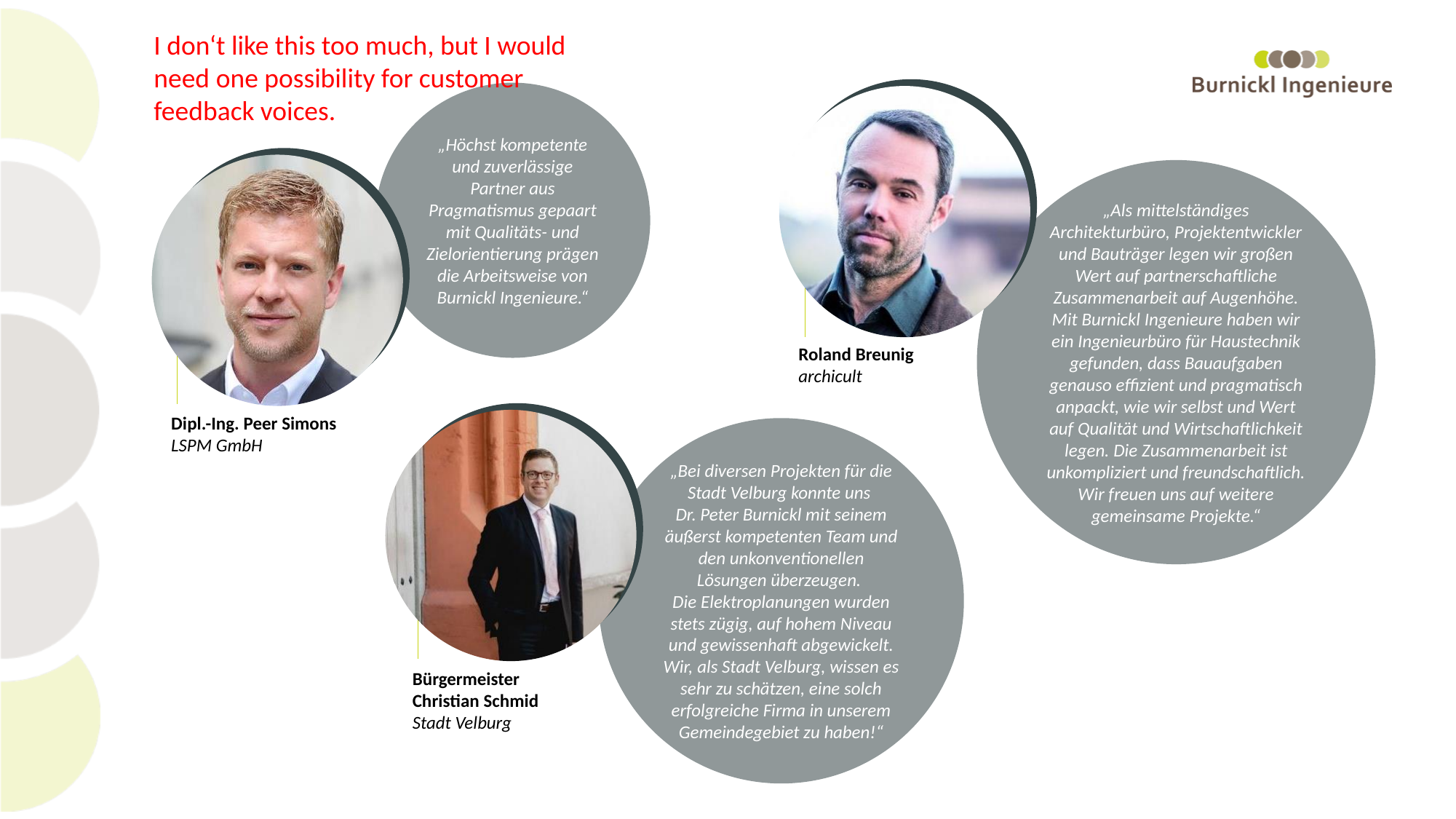

I don‘t like this too much, but I would need one possibility for customer feedback voices.